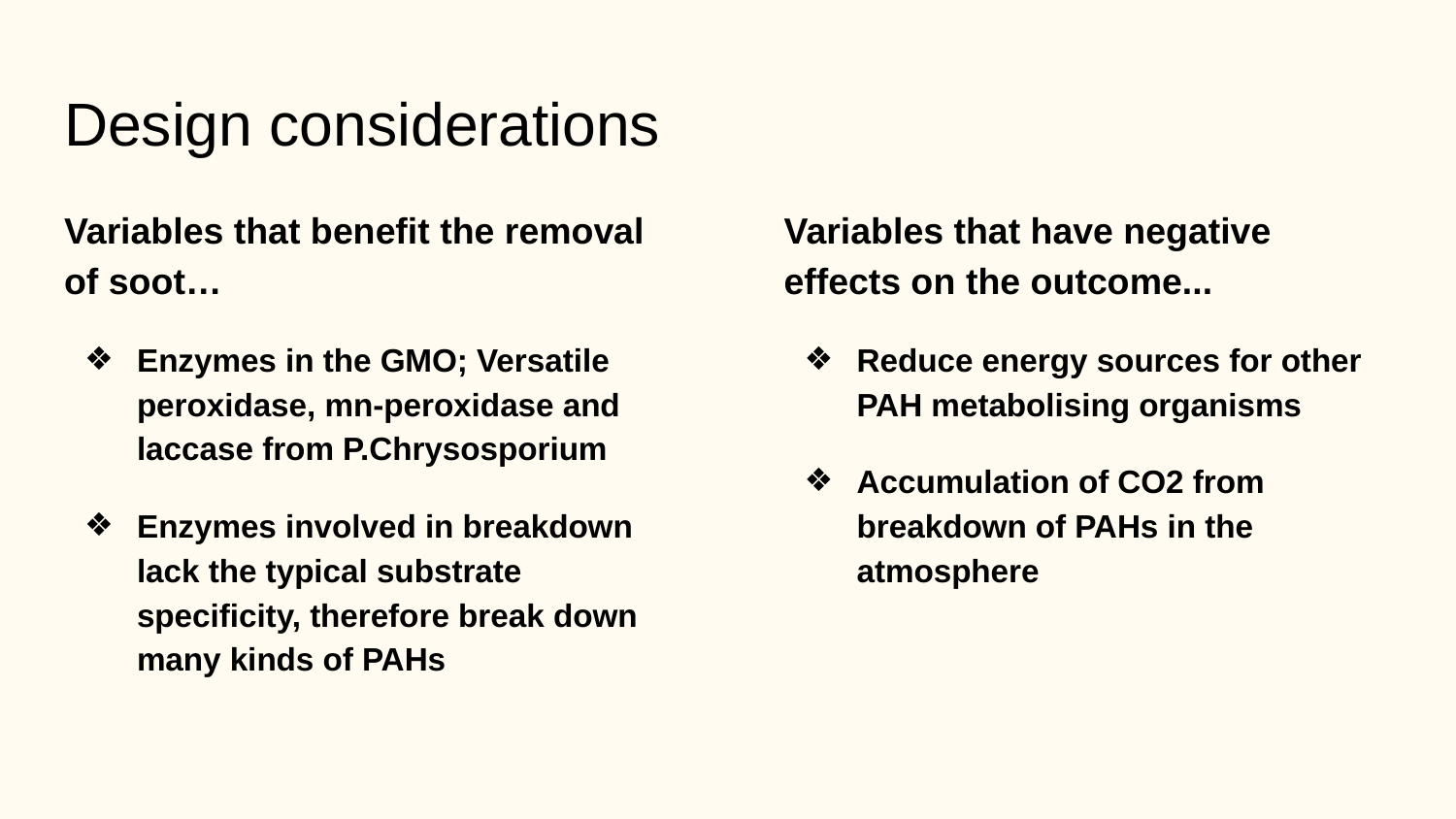

# Design considerations
Variables that benefit the removal of soot…
Enzymes in the GMO; Versatile peroxidase, mn-peroxidase and laccase from P.Chrysosporium
Enzymes involved in breakdown lack the typical substrate specificity, therefore break down many kinds of PAHs

Variables that have negative effects on the outcome...
Reduce energy sources for other PAH metabolising organisms
Accumulation of CO2 from breakdown of PAHs in the atmosphere